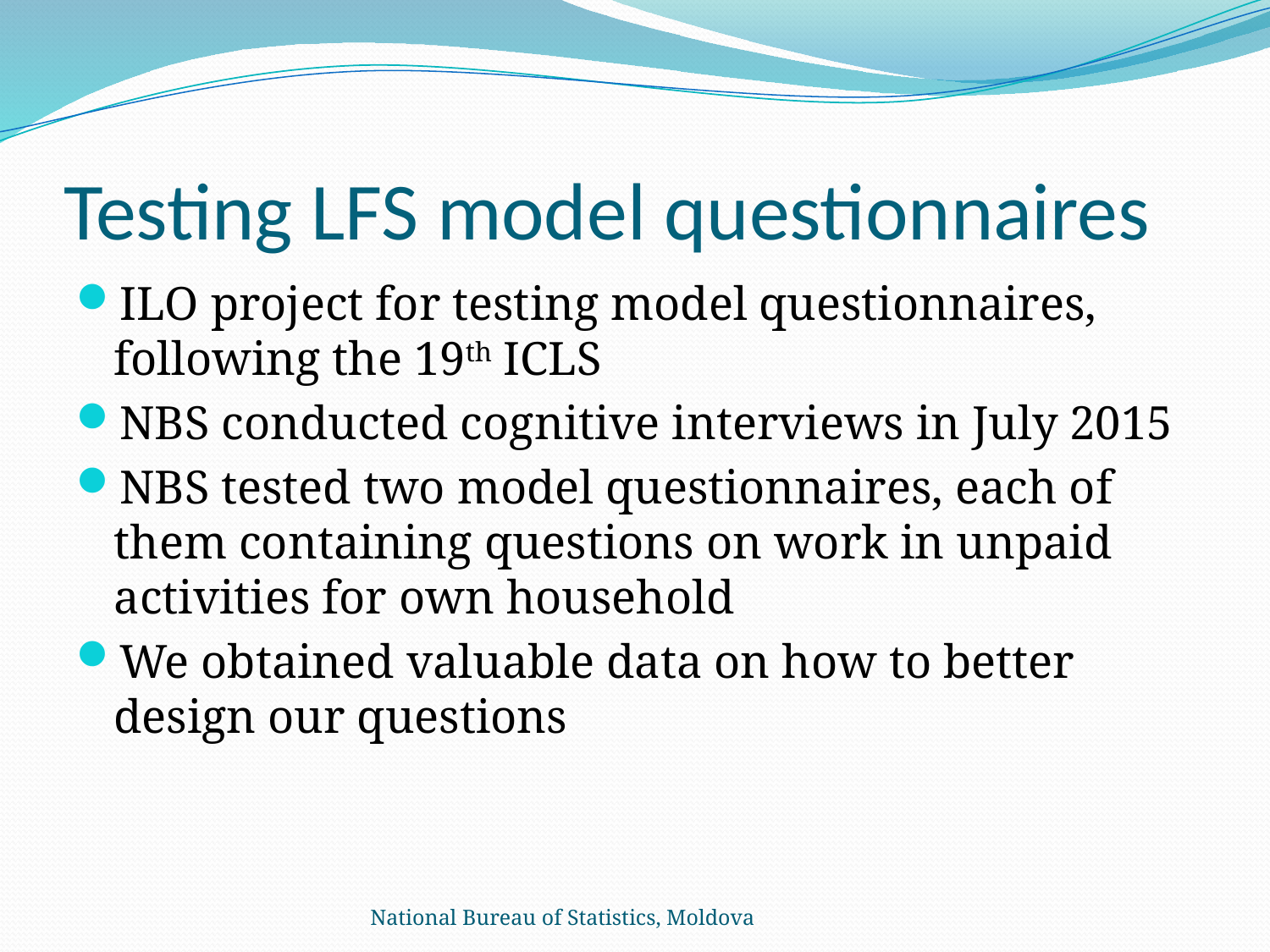

# Testing LFS model questionnaires
ILO project for testing model questionnaires, following the 19th ICLS
NBS conducted cognitive interviews in July 2015
NBS tested two model questionnaires, each of them containing questions on work in unpaid activities for own household
We obtained valuable data on how to better design our questions
National Bureau of Statistics, Moldova